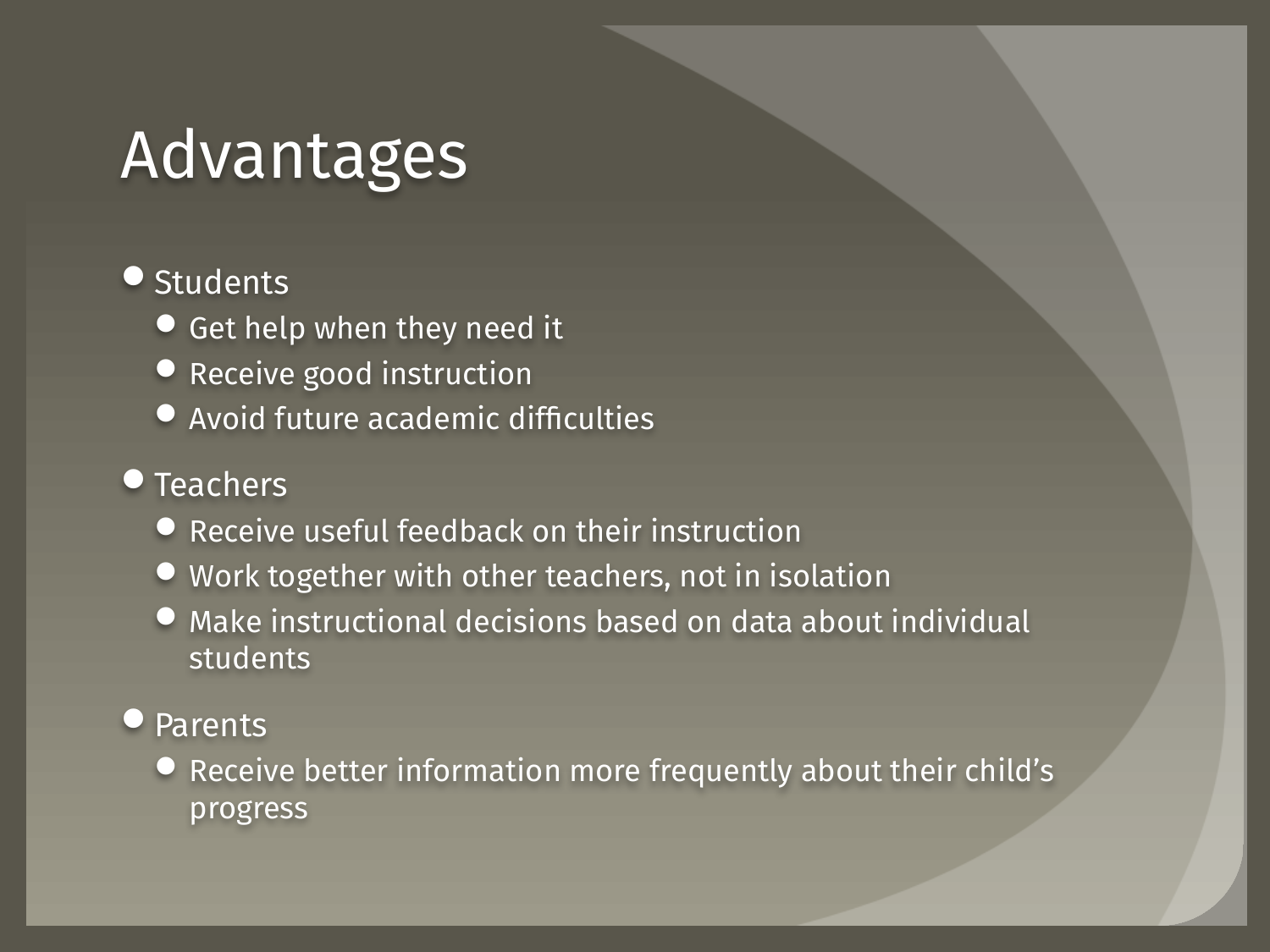

# Advantages
Students
Get help when they need it
Receive good instruction
Avoid future academic difficulties
Teachers
Receive useful feedback on their instruction
Work together with other teachers, not in isolation
Make instructional decisions based on data about individual students
Parents
Receive better information more frequently about their child’s progress